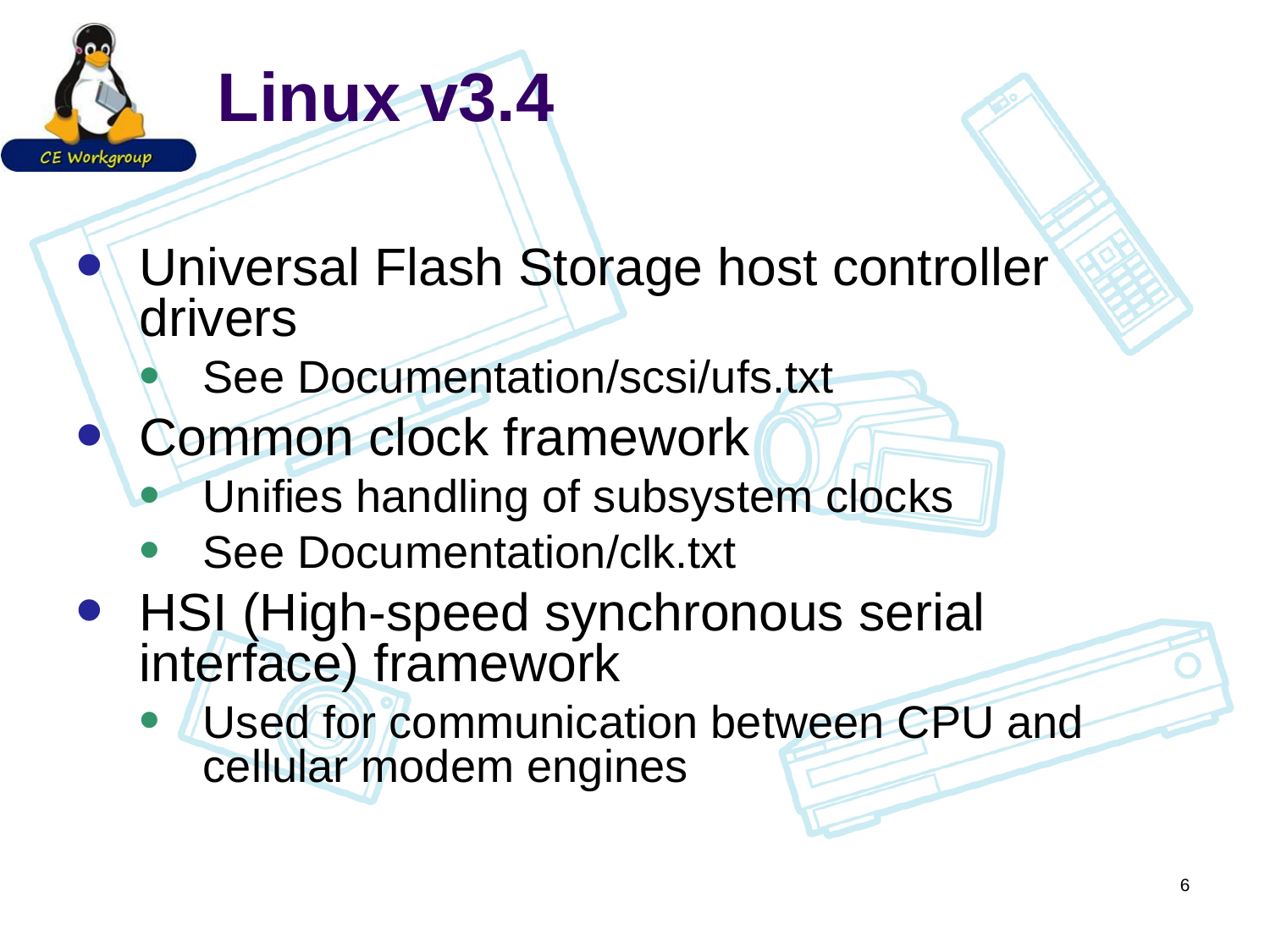

# Linux v3.4
Universal Flash Storage host controller drivers
See Documentation/scsi/ufs.txt
Common clock framework
Unifies handling of subsystem clocks
See Documentation/clk.txt
HSI (High-speed synchronous serial interface) framework
Used for communication between CPU and cellular modem engines
6